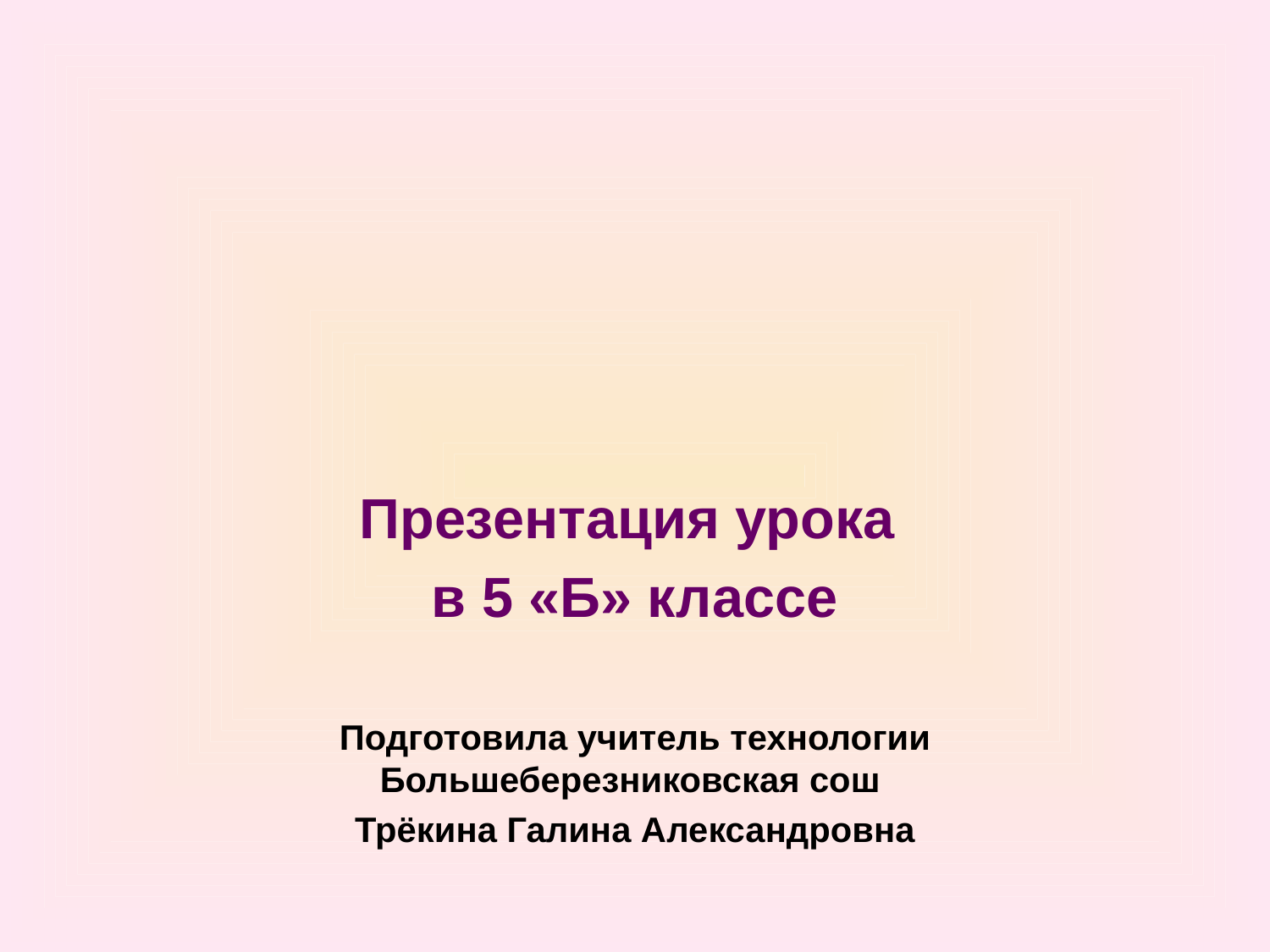

# Изготовление салфетки. Выбор и перевод рисунка.                                                                                                                                                                                                                                                                                                                                                                                                                                                                                                                                                                                                                                                                                                                                                                                                                                                                                                                                                                                                                                                                                                                                                                                                                                                                                                                                                                                                                                                                                                                                                                                                                                                                                                                   Элементы несложной глади.
Презентация урока
в 5 «Б» классе

Подготовила учитель технологии Большеберезниковская сош
Трёкина Галина Александровна